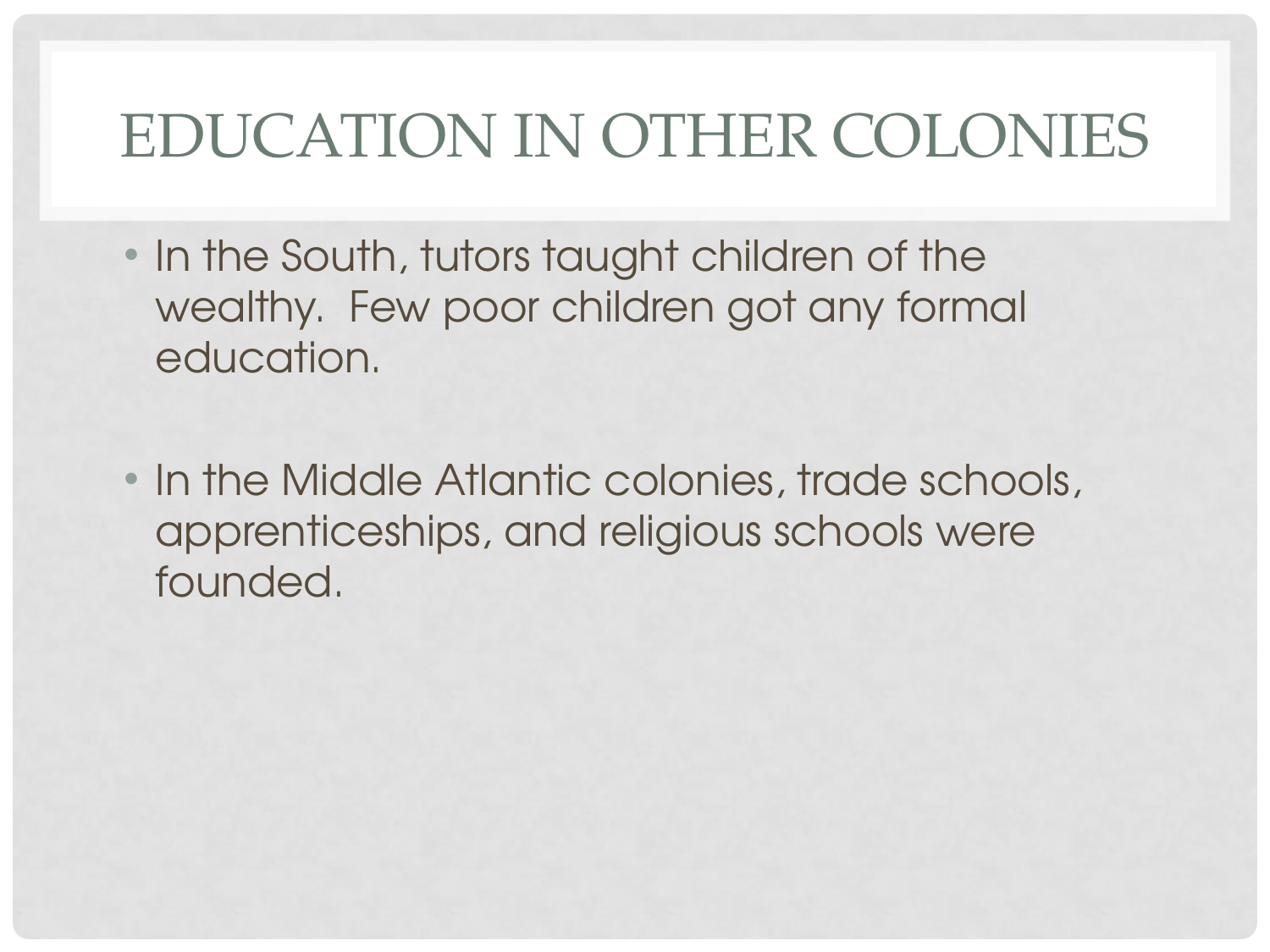

# EDUCATION IN OTHER COLONIES
In the South, tutors taught children of the wealthy.  Few poor children got any formal education.

In the Middle Atlantic colonies, trade schools, apprenticeships, and religious schools were founded.